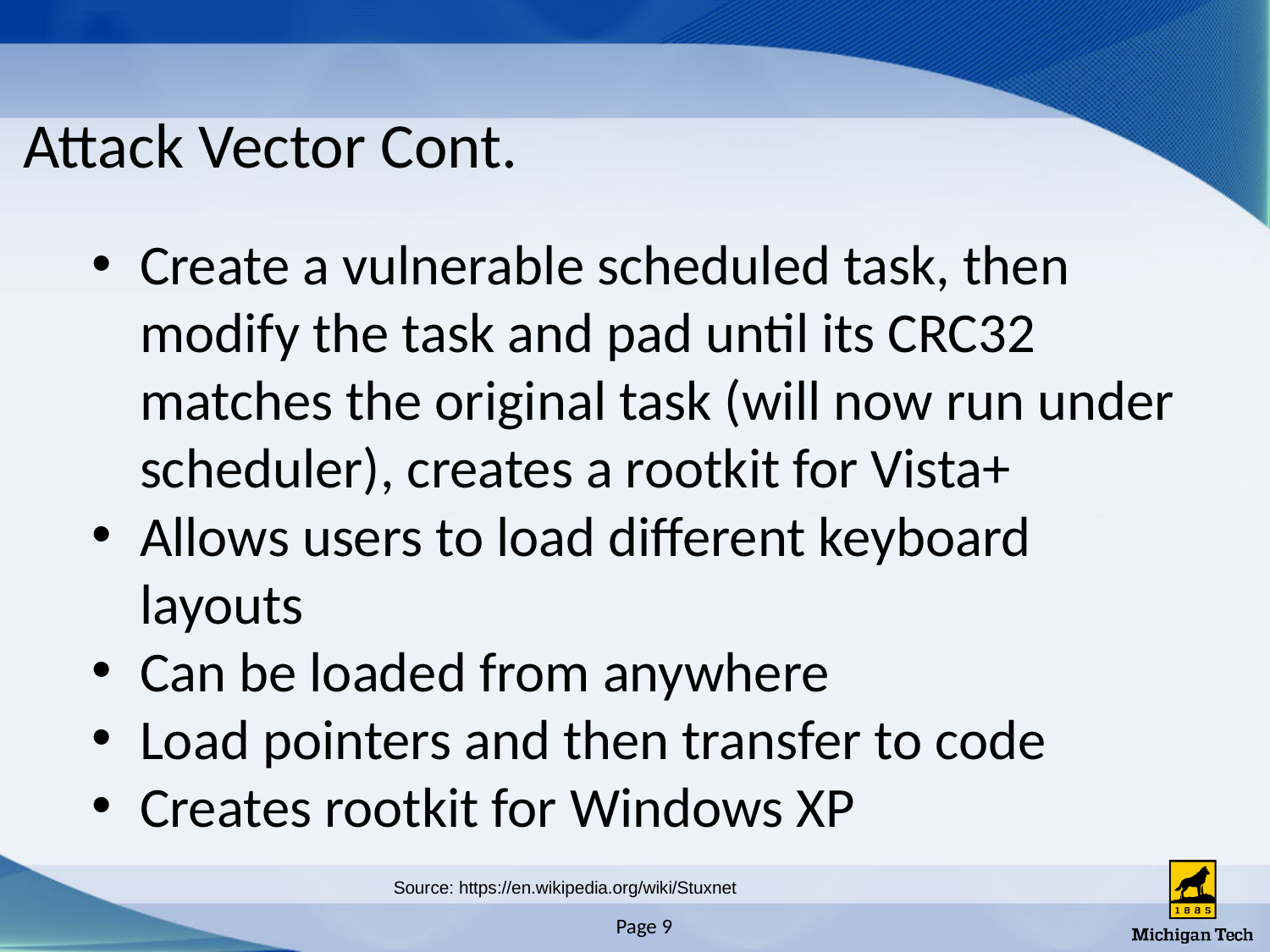

# Attack Vector Cont.
Create a vulnerable scheduled task, then modify the task and pad until its CRC32 matches the original task (will now run under scheduler), creates a rootkit for Vista+
Allows users to load different keyboard layouts
Can be loaded from anywhere
Load pointers and then transfer to code
Creates rootkit for Windows XP
Source: https://en.wikipedia.org/wiki/Stuxnet